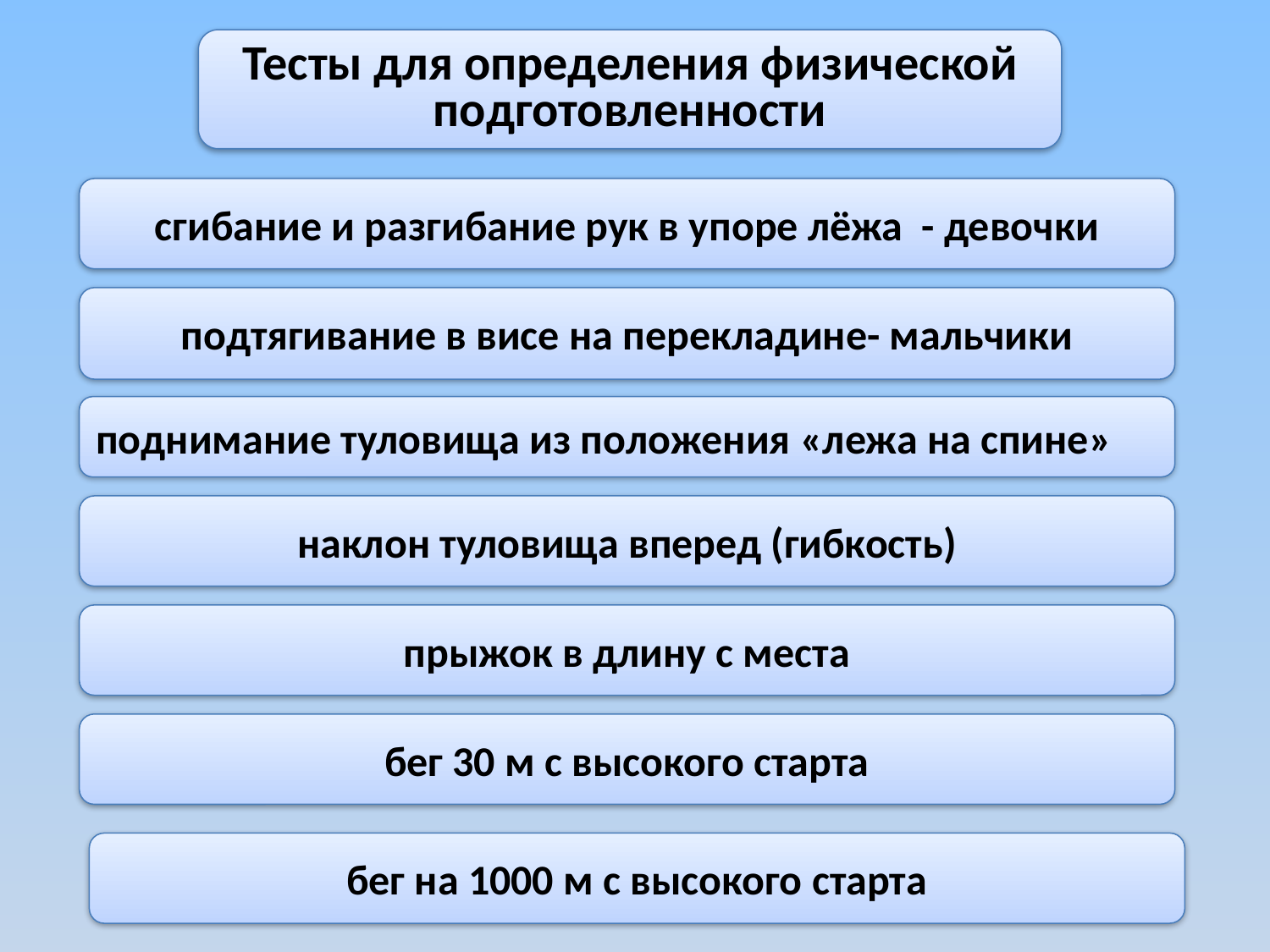

Тесты для определения физической подготовленности
сгибание и разгибание рук в упоре лёжа  - девочки
подтягивание в висе на перекладине- мальчики
поднимание туловища из положения «лежа на спине»
наклон туловища вперед (гибкость)
прыжок в длину с места
бег 30 м с высокого старта
бег на 1000 м с высокого старта